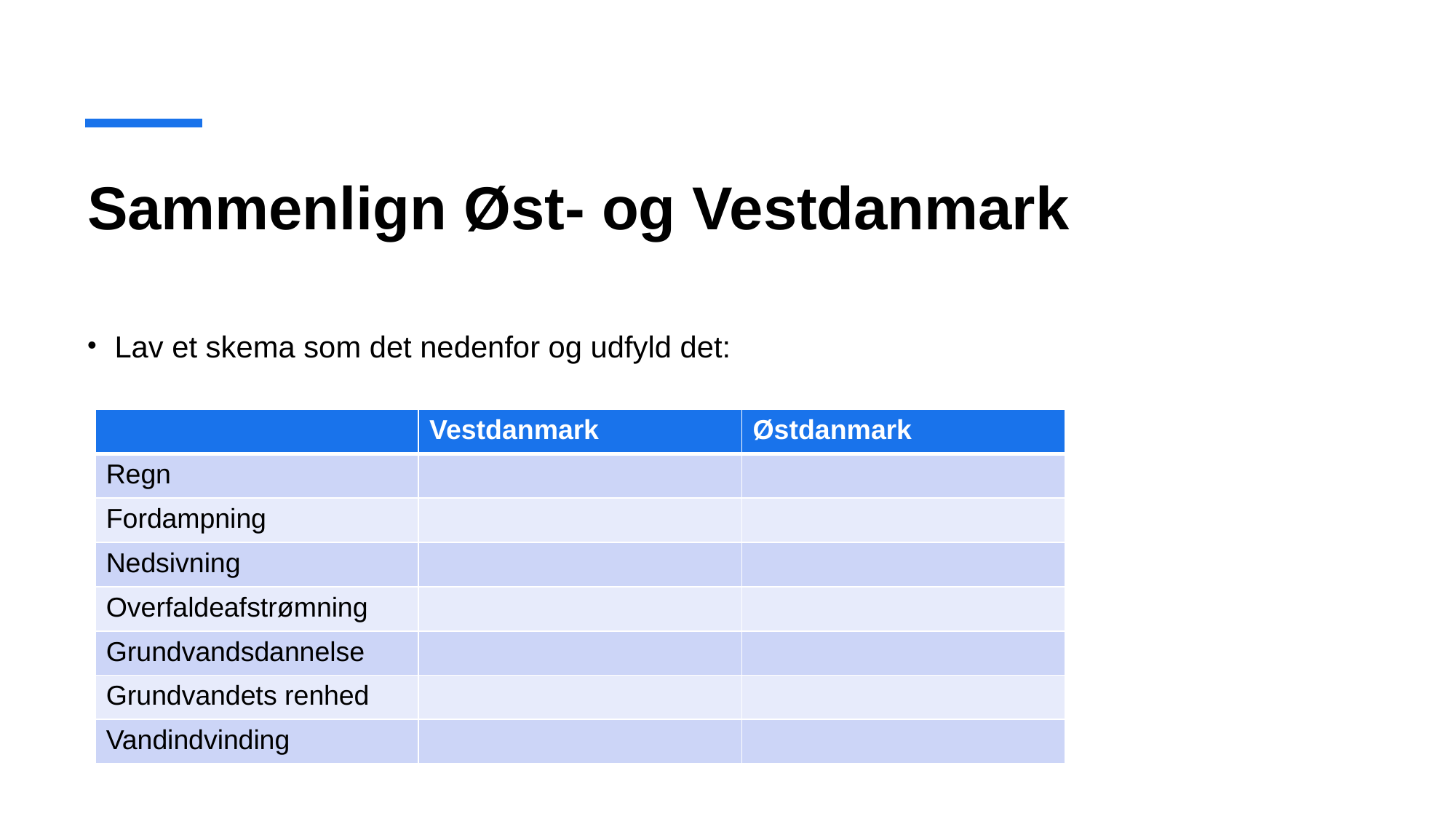

# Sammenlign Øst- og Vestdanmark
Lav et skema som det nedenfor og udfyld det:

|  | Vestdanmark | Østdanmark |
| --- | --- | --- |
| Regn |  |  |
| Fordampning |  |  |
| Nedsivning |  |  |
| Overfaldeafstrømning |  |  |
| Grundvandsdannelse |  |  |
| Grundvandets renhed |  |  |
| Vandindvinding |  |  |